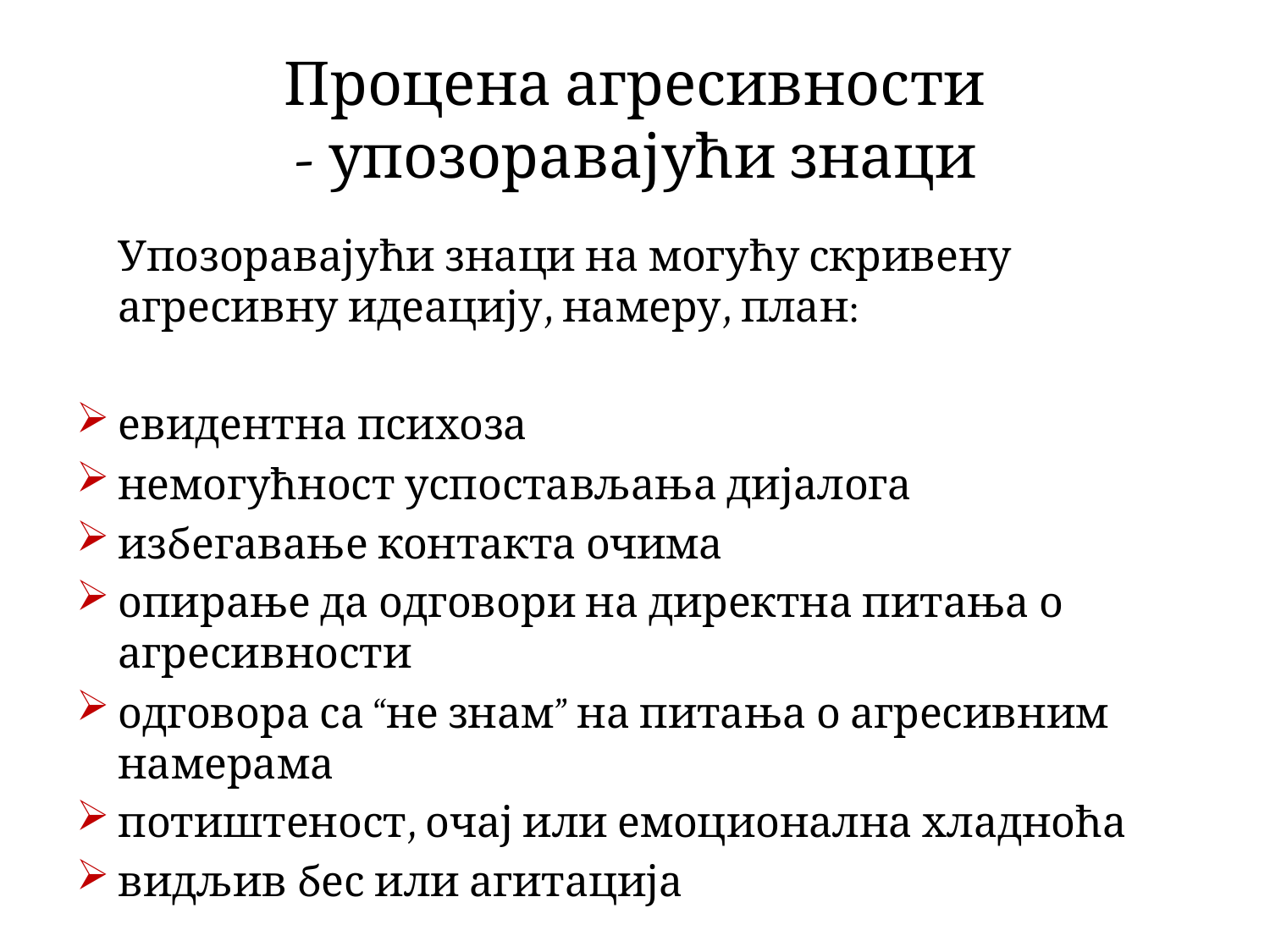

# Процена агресивности - упозоравајући знаци
	Упозоравајући знаци на могућу скривену агресивну идеацију, намеру, план:

евидентна психоза
немогућност успостављања дијалога
избегавање контакта очима
опирање да одговори на директна питања о агресивности
одговора са “не знам” на питања о агресивним намерама
потиштеност, очај или емоционална хладноћа
видљив бес или агитација